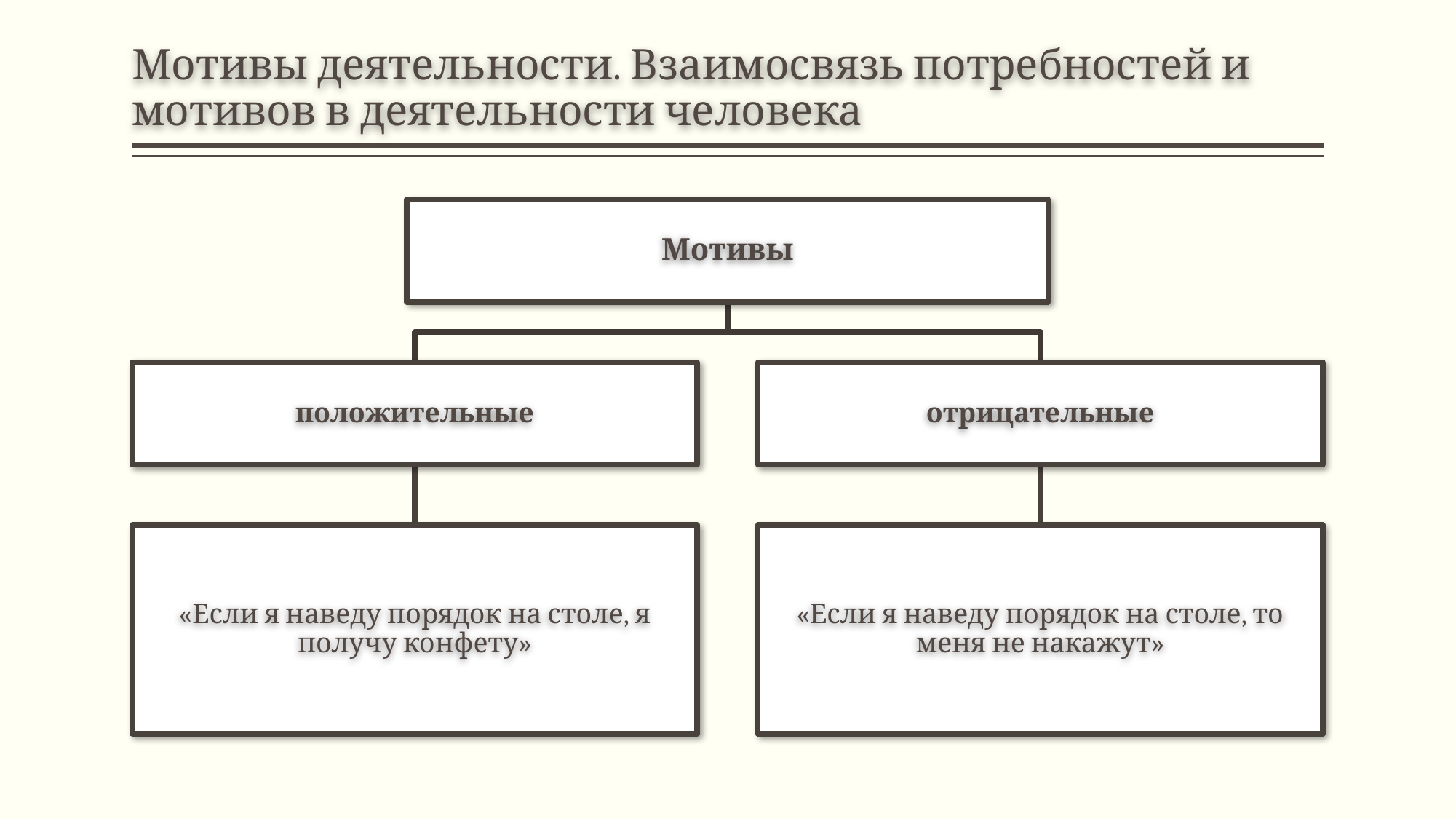

# Мотивы деятельности. Взаимосвязь потребностей и мотивов в деятельности человека

Мотивы

положительные

отрицательные

«Если я наведу порядок на столе, я получу конфету»

«Если я наведу порядок на столе, то меня не накажут»